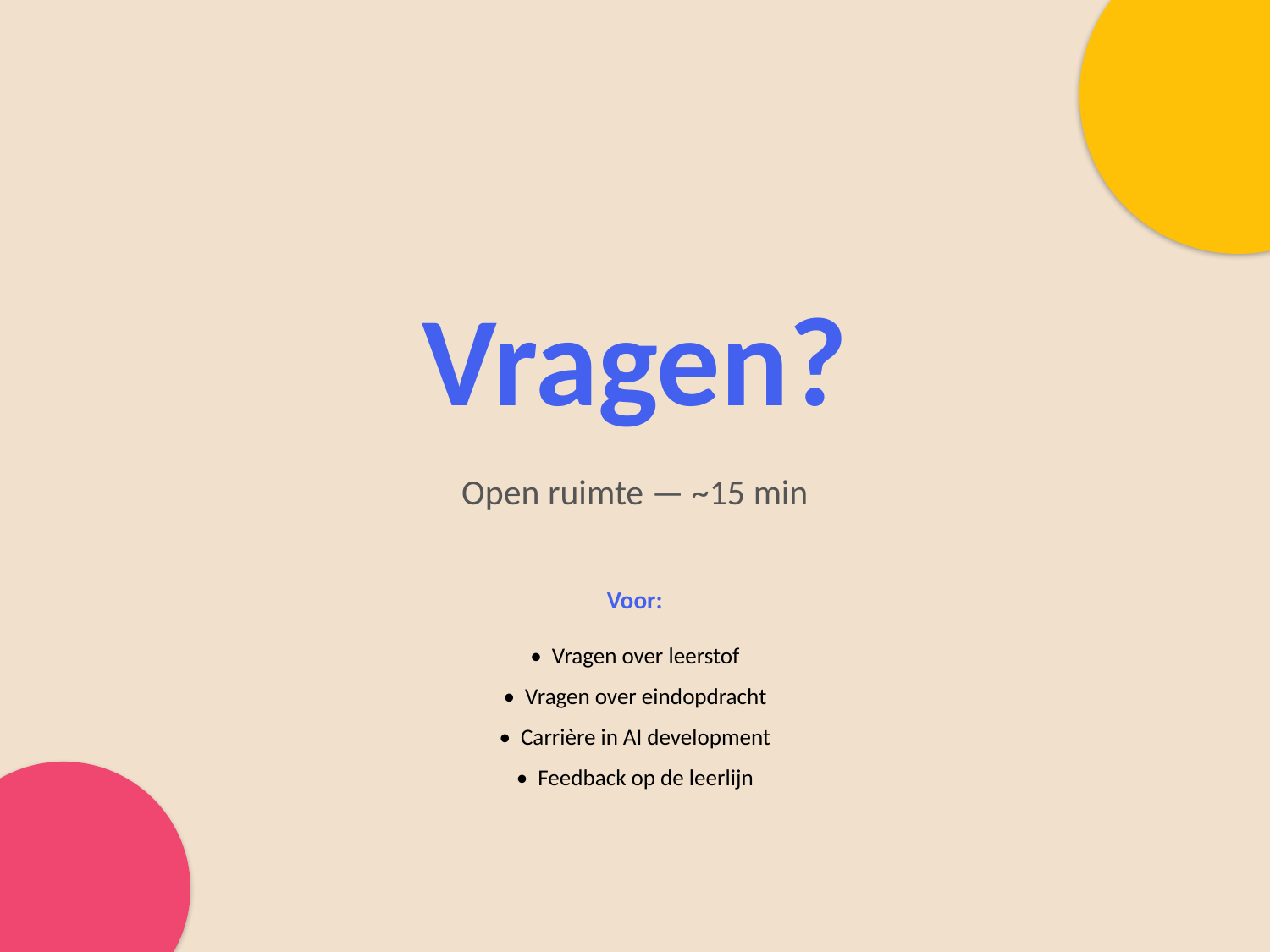

Vragen?
Open ruimte — ~15 min
Voor:
•  Vragen over leerstof
•  Vragen over eindopdracht
•  Carrière in AI development

•  Feedback op de leerlijn